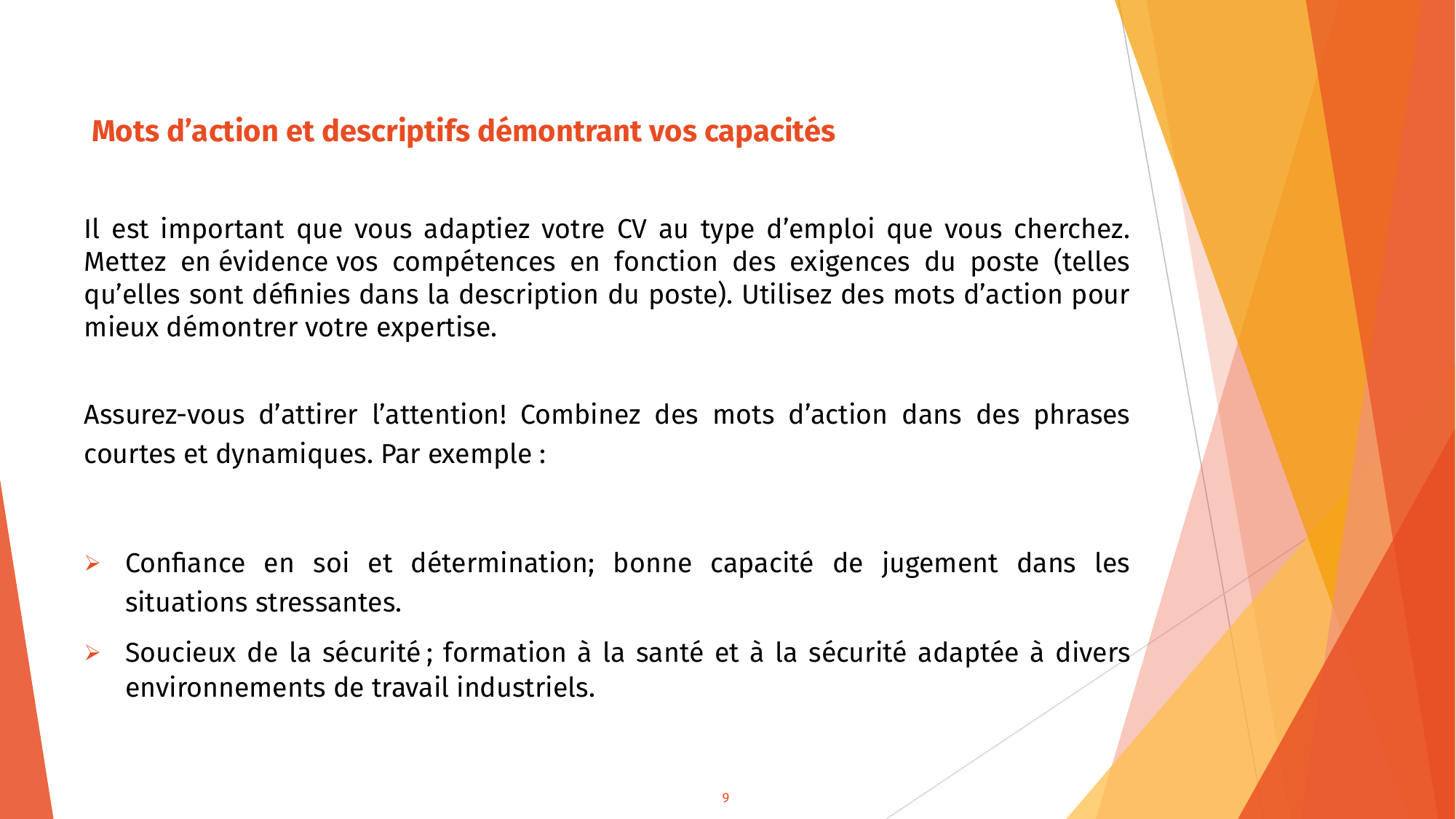

# Mots d’action et descriptifs démontrant vos capacités
Il est important que vous adaptiez votre CV au type d’emploi que vous cherchez. Mettez en évidence vos compétences en fonction des exigences du poste (telles qu’elles sont définies dans la description du poste). Utilisez des mots d’action pour mieux démontrer votre expertise.

Assurez-vous d’attirer l’attention! Combinez des mots d’action dans des phrases courtes et dynamiques. Par exemple :

Confiance en soi et détermination; bonne capacité de jugement dans les situations stressantes.
Soucieux de la sécurité ; formation à la santé et à la sécurité adaptée à divers environnements de travail industriels.

9